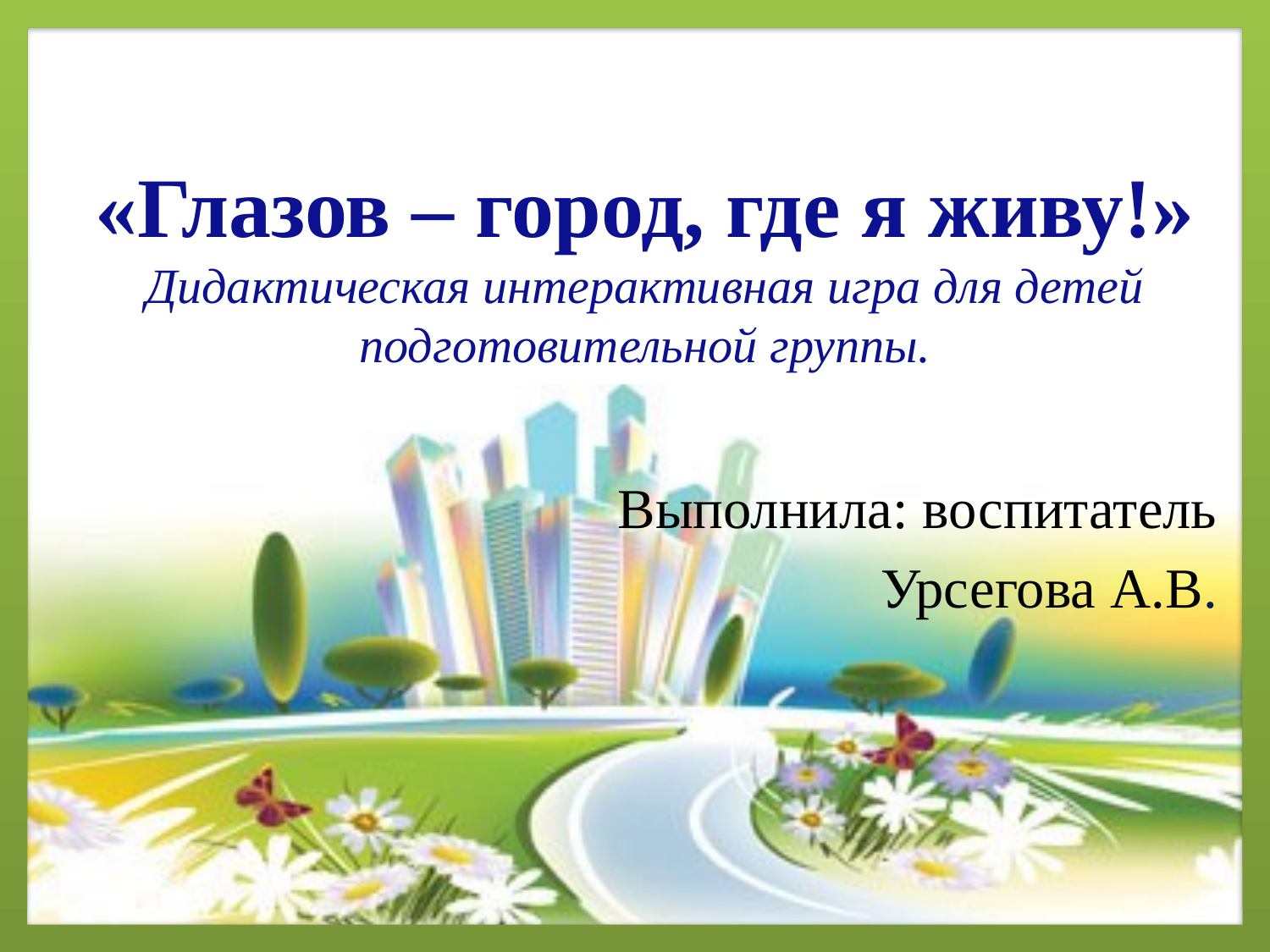

# «Глазов – город, где я живу!» Дидактическая интерактивная игра для детей подготовительной группы.
Выполнила: воспитатель
Урсегова А.В.